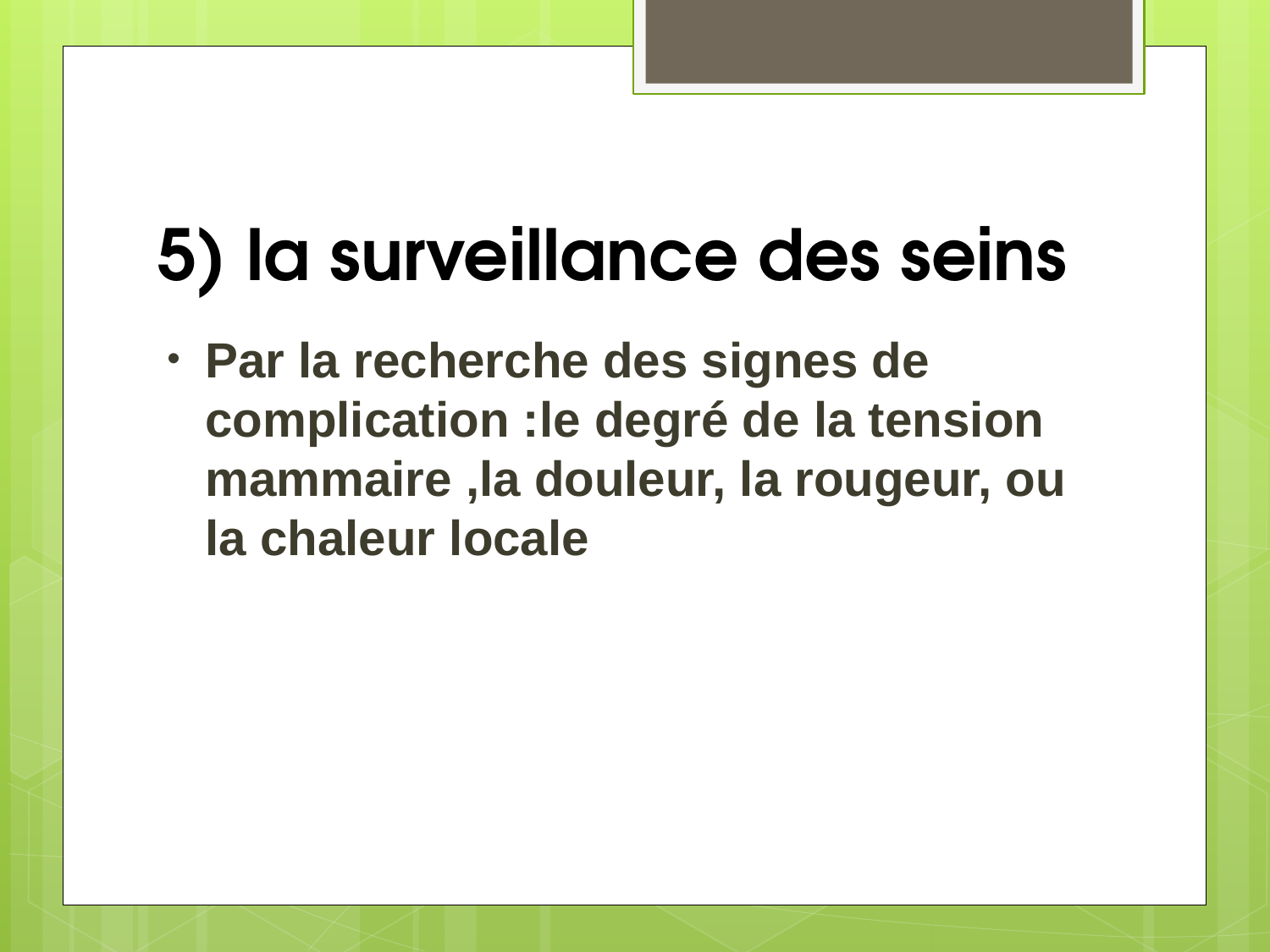

# 5) la surveillance des seins
Par la recherche des signes de complication :le degré de la tension mammaire ,la douleur, la rougeur, ou la chaleur locale